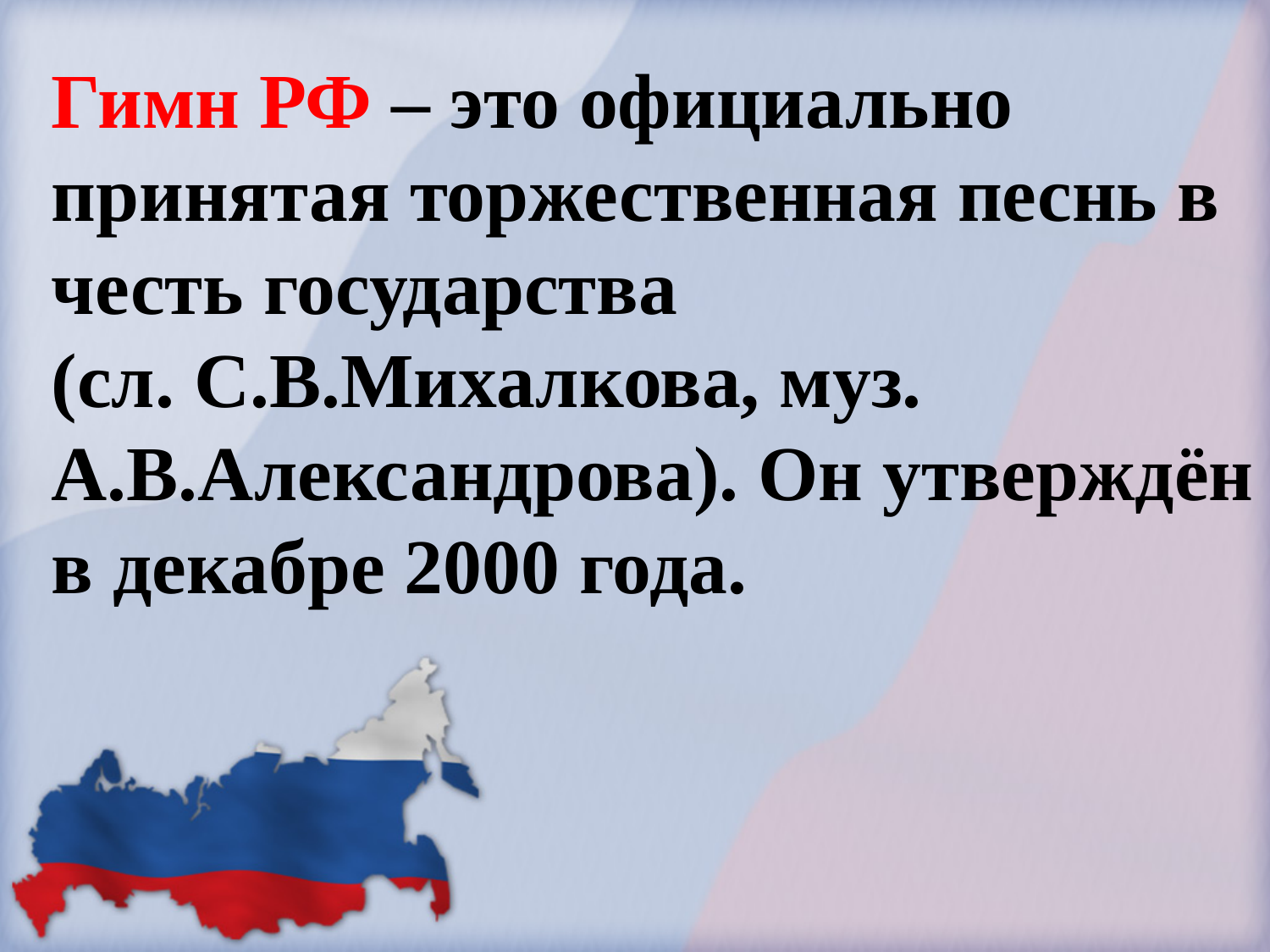

Гимн РФ – это официально принятая торжественная песнь в честь государства
(сл. С.В.Михалкова, муз. А.В.Александрова). Он утверждён в декабре 2000 года.